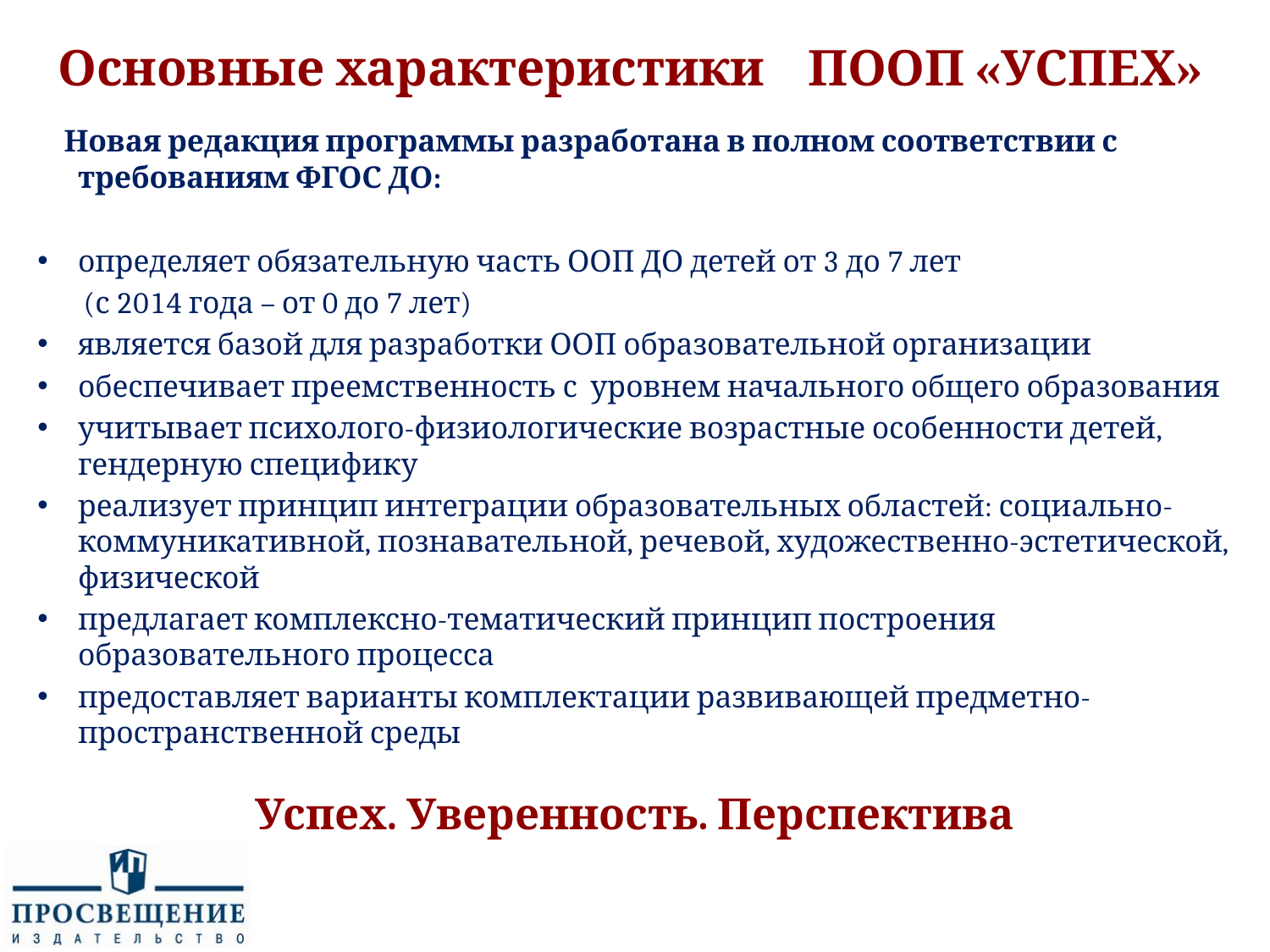

# Основные характеристики    ПООП «УСПЕХ»
     Новая редакция программы разработана в полном соответствии с требованиям ФГОС ДО:

определяет обязательную часть ООП ДО детей от 3 до 7 лет
       (с 2014 года – от 0 до 7 лет)
является базой для разработки ООП образовательной организации
обеспечивает преемственность с  уровнем начального общего образования
учитывает психолого-физиологические возрастные особенности детей, гендерную специфику
реализует принцип интеграции образовательных областей: социально-коммуникативной, познавательной, речевой, художественно-эстетической, физической
предлагает комплексно-тематический принцип построения образовательного процесса
предоставляет варианты комплектации развивающей предметно-пространственной среды

Успех. Уверенность. Перспектива